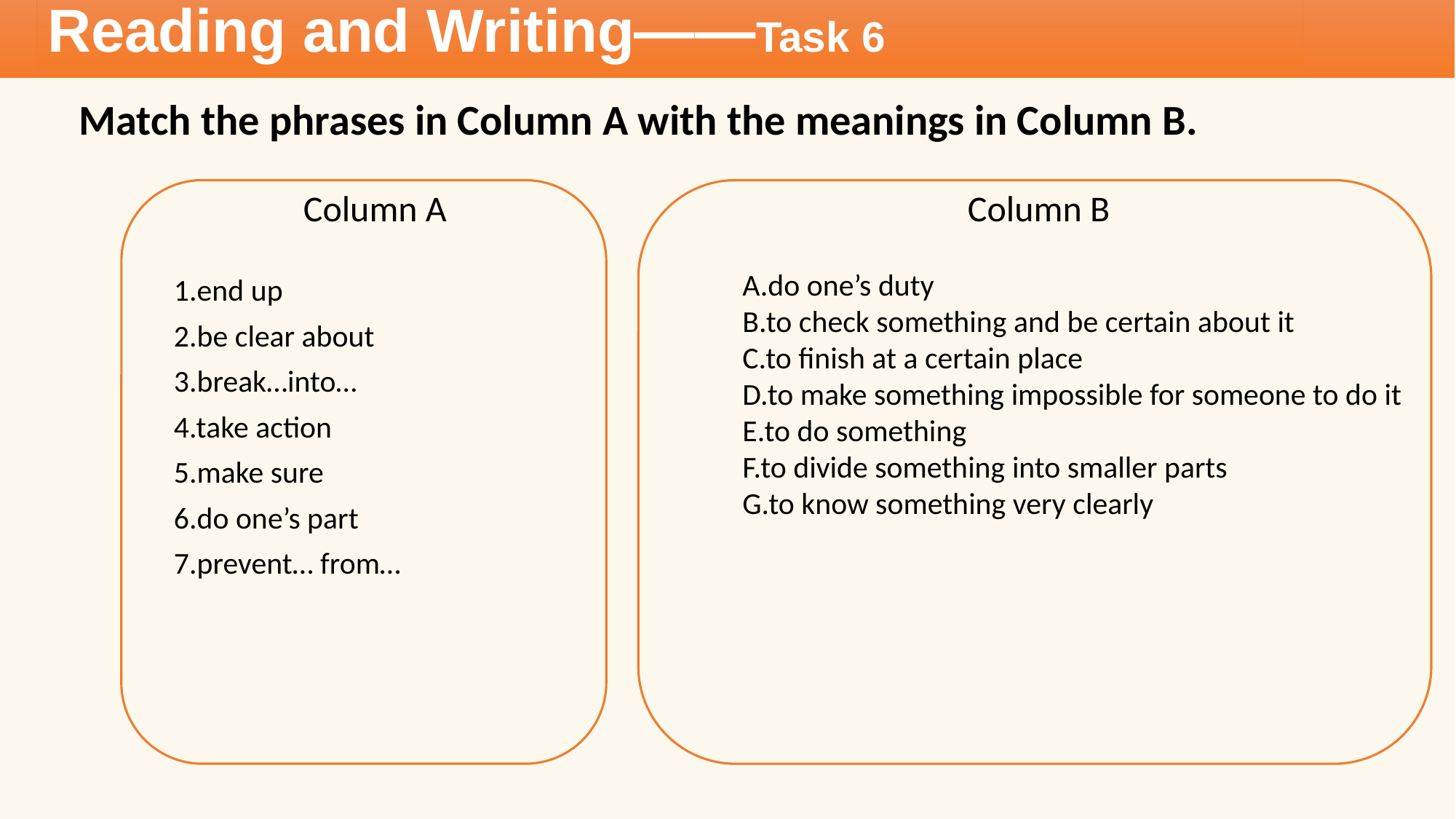

Reading and Writing——Task 6
Match the phrases in Column A with the meanings in Column B.

Column A

1.end up
2.be clear about
3.break…into…
4.take action
5.make sure
6.do one’s part
7.prevent… from…

Column B

          A.do one’s duty
          B.to check something and be certain about it
          C.to finish at a certain place
          D.to make something impossible for someone to do it
          E.to do something
          F.to divide something into smaller parts
          G.to know something very clearly